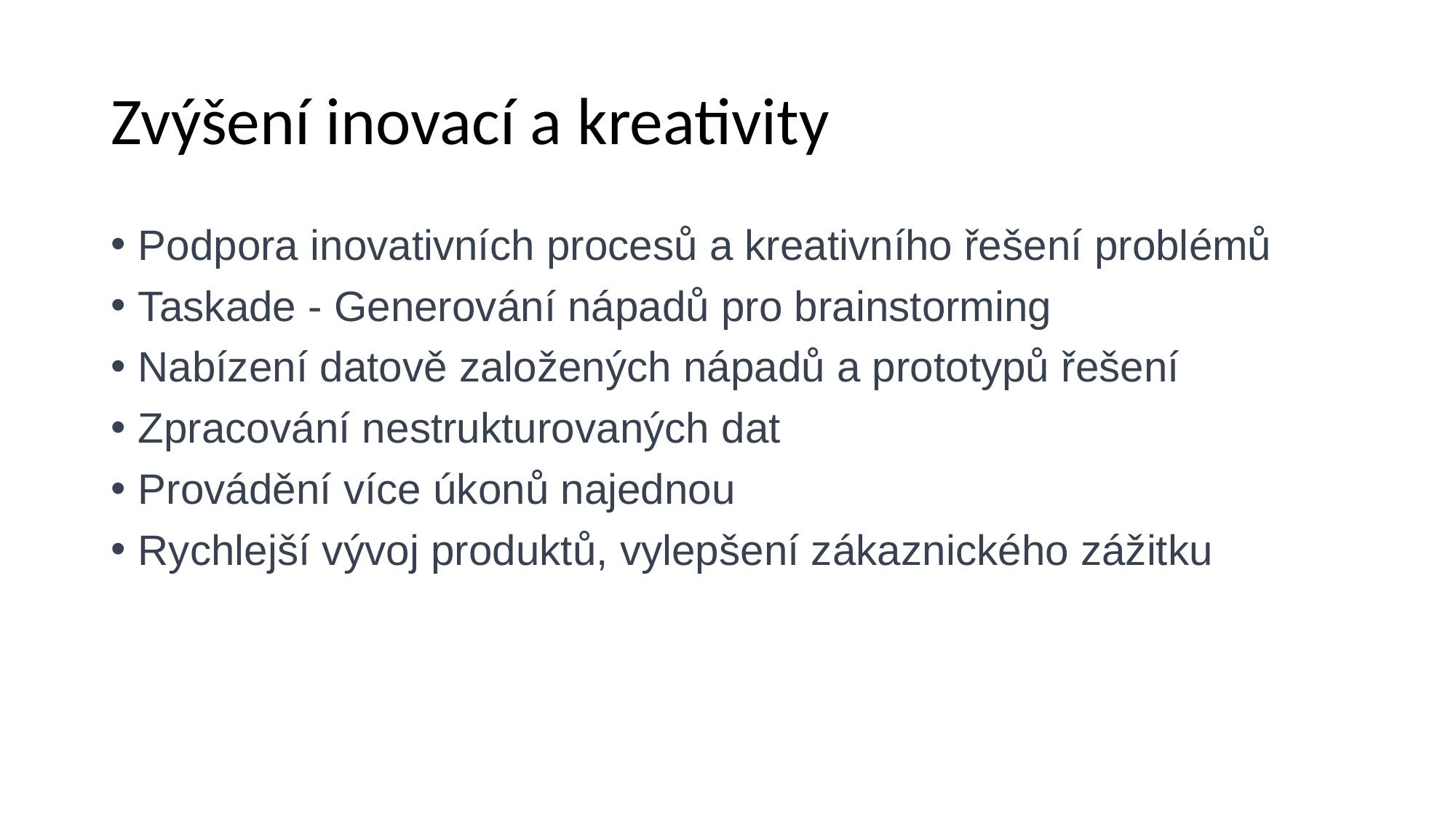

# Zvýšení inovací a kreativity
Podpora inovativních procesů a kreativního řešení problémů
Taskade - Generování nápadů pro brainstorming
Nabízení datově založených nápadů a prototypů řešení
Zpracování nestrukturovaných dat
Provádění více úkonů najednou
Rychlejší vývoj produktů, vylepšení zákaznického zážitku